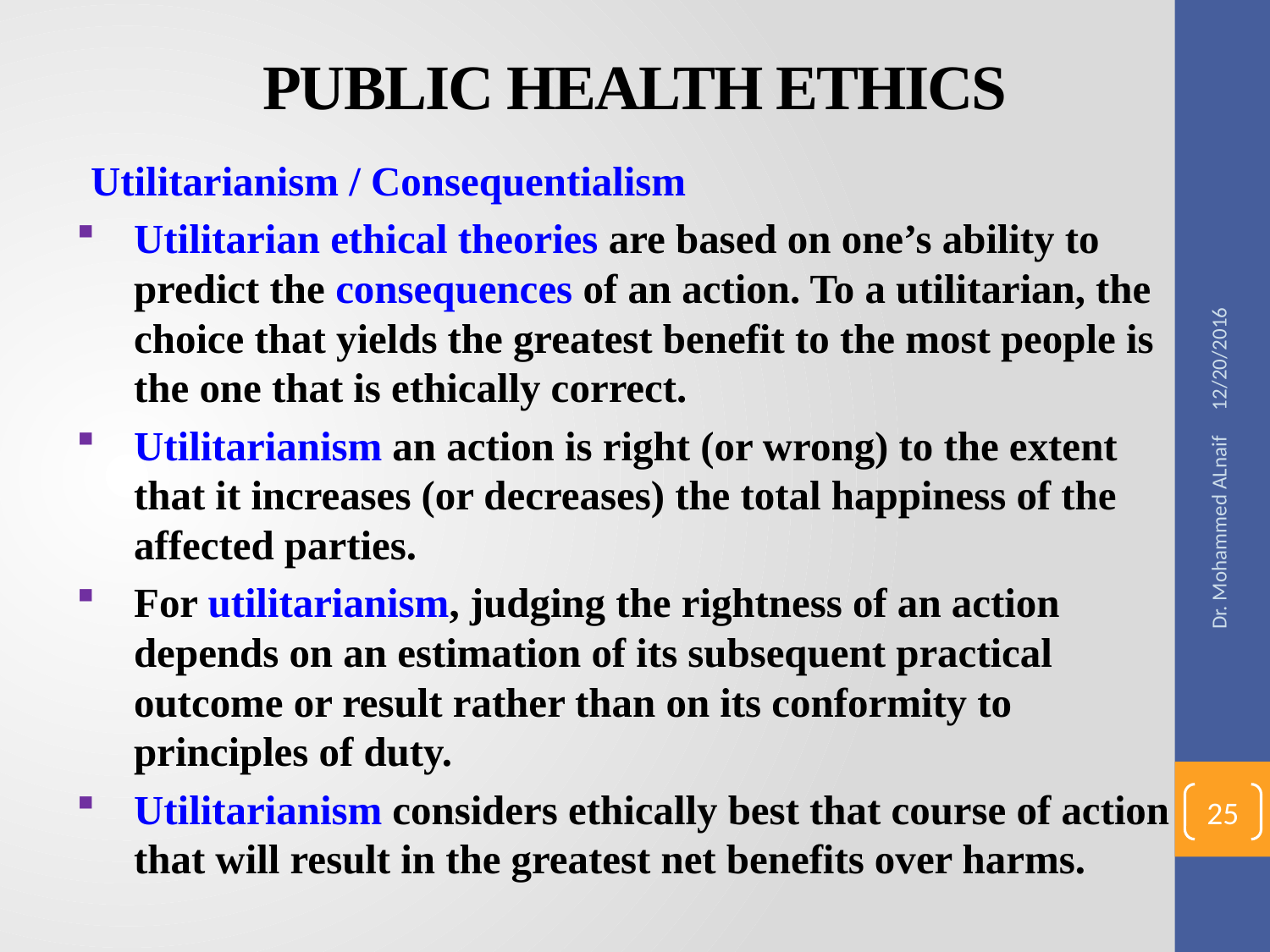

# PUBLIC HEALTH ETHICS
Utilitarianism / Consequentialism
Utilitarian ethical theories are based on one’s ability to predict the consequences of an action. To a utilitarian, the choice that yields the greatest benefit to the most people is the one that is ethically correct.
Utilitarianism an action is right (or wrong) to the extent that it increases (or decreases) the total happiness of the affected parties.
For utilitarianism, judging the rightness of an action depends on an estimation of its subsequent practical outcome or result rather than on its conformity to principles of duty.
Utilitarianism considers ethically best that course of action that will result in the greatest net benefits over harms.
12/20/2016
Dr. Mohammed ALnaif
25